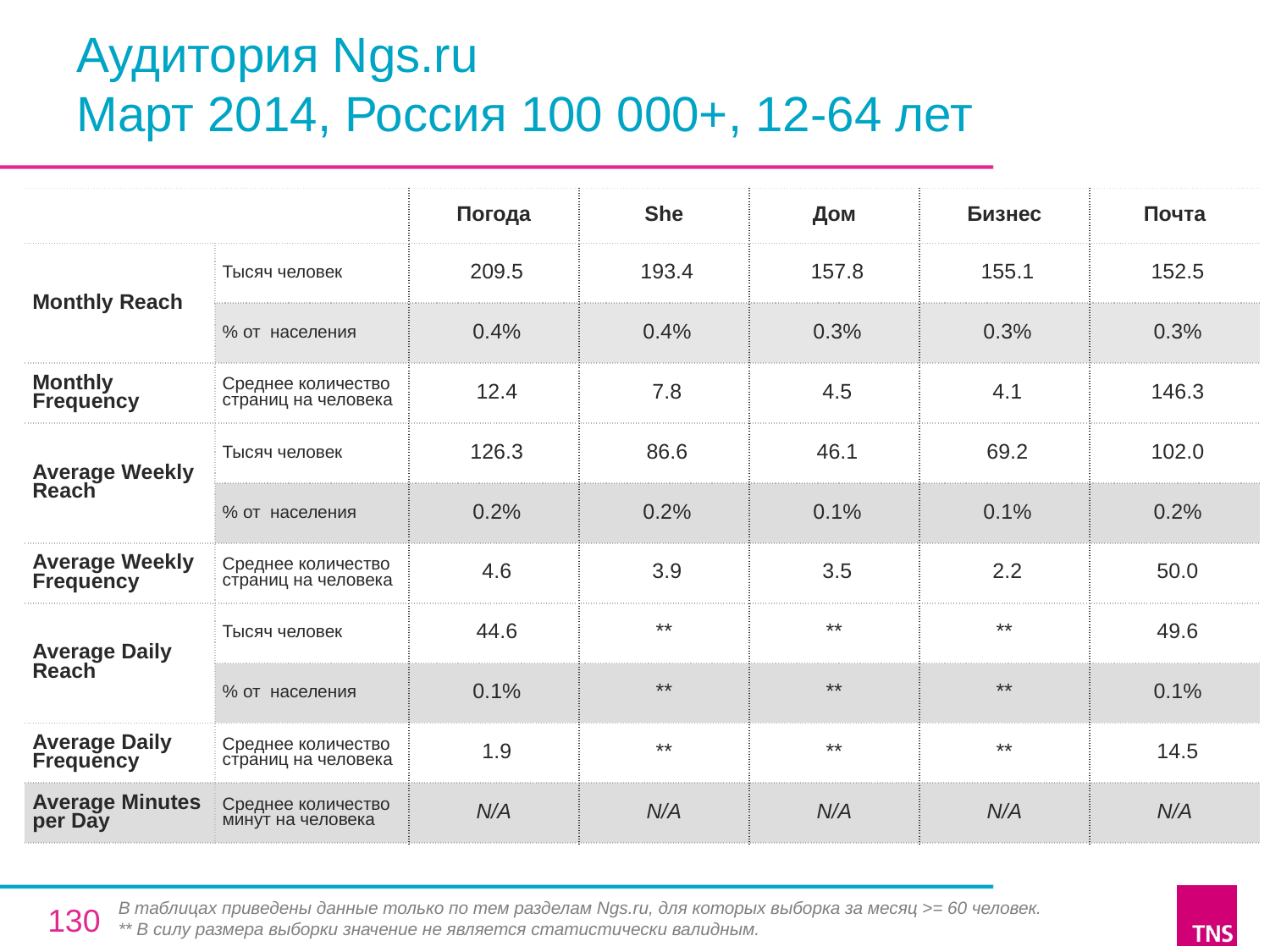

# Аудитория Ngs.ru Март 2014, Россия 100 000+, 12-64 лет
|  |  | Погода | She | Дом | Бизнес | Почта |
| --- | --- | --- | --- | --- | --- | --- |
| Monthly Reach | Тысяч человек | 209.5 | 193.4 | 157.8 | 155.1 | 152.5 |
|  | % от населения | 0.4% | 0.4% | 0.3% | 0.3% | 0.3% |
| Monthly Frequency | Среднее количество страниц на человека | 12.4 | 7.8 | 4.5 | 4.1 | 146.3 |
| Average Weekly Reach | Тысяч человек | 126.3 | 86.6 | 46.1 | 69.2 | 102.0 |
|  | % от населения | 0.2% | 0.2% | 0.1% | 0.1% | 0.2% |
| Average Weekly Frequency | Среднее количество страниц на человека | 4.6 | 3.9 | 3.5 | 2.2 | 50.0 |
| Average Daily Reach | Тысяч человек | 44.6 | \*\* | \*\* | \*\* | 49.6 |
|  | % от населения | 0.1% | \*\* | \*\* | \*\* | 0.1% |
| Average Daily Frequency | Среднее количество страниц на человека | 1.9 | \*\* | \*\* | \*\* | 14.5 |
| Average Minutes per Day | Среднее количество минут на человека | N/A | N/A | N/A | N/A | N/A |
В таблицах приведены данные только по тем разделам Ngs.ru, для которых выборка за месяц >= 60 человек.
** В силу размера выборки значение не является статистически валидным.
130